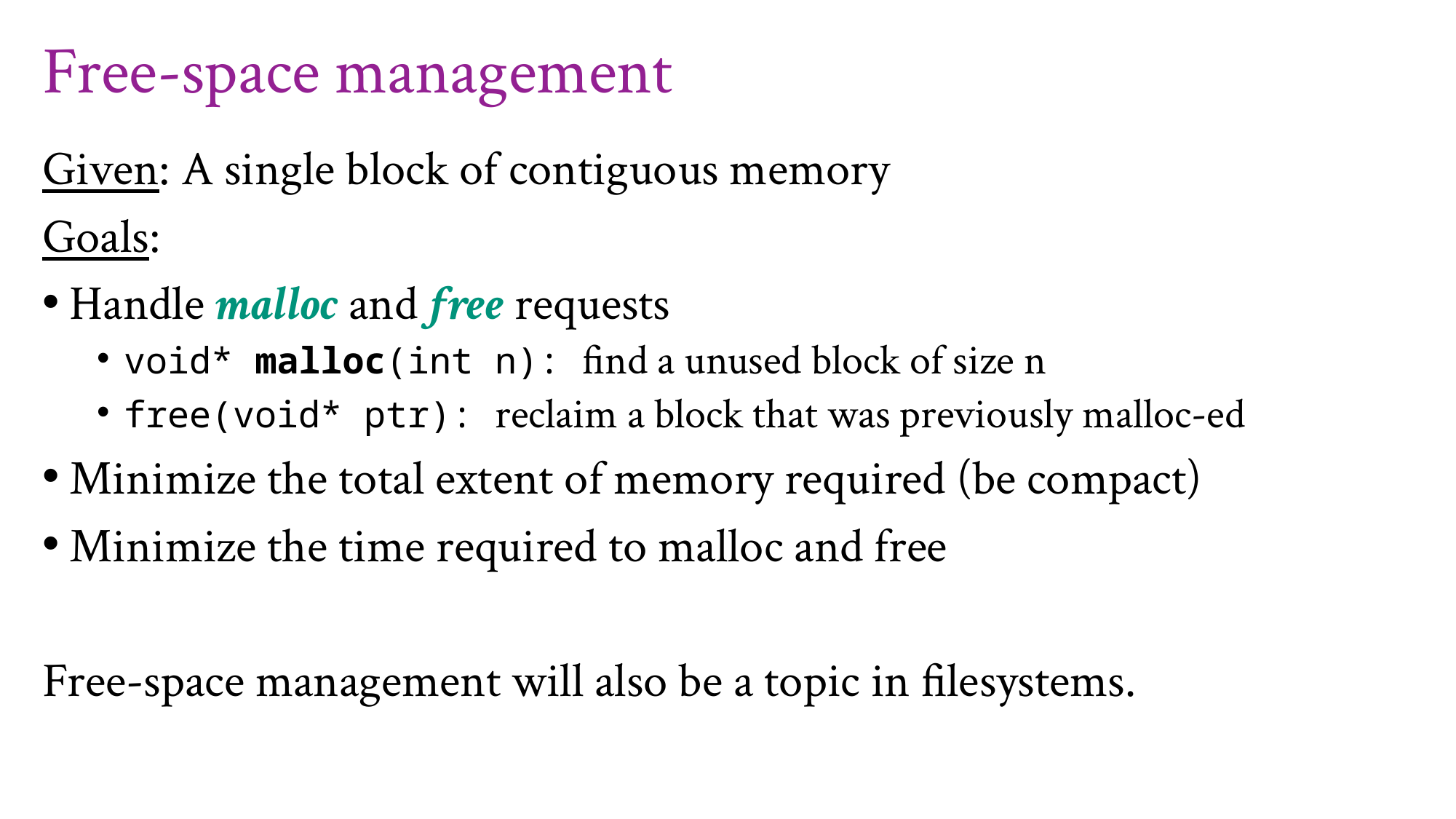

# Free-space management
Given: A single block of contiguous memory
Goals:
Handle malloc and free requests
void* malloc(int n): find a unused block of size n
free(void* ptr): reclaim a block that was previously malloc-ed
Minimize the total extent of memory required (be compact)
Minimize the time required to malloc and free

Free-space management will also be a topic in filesystems.